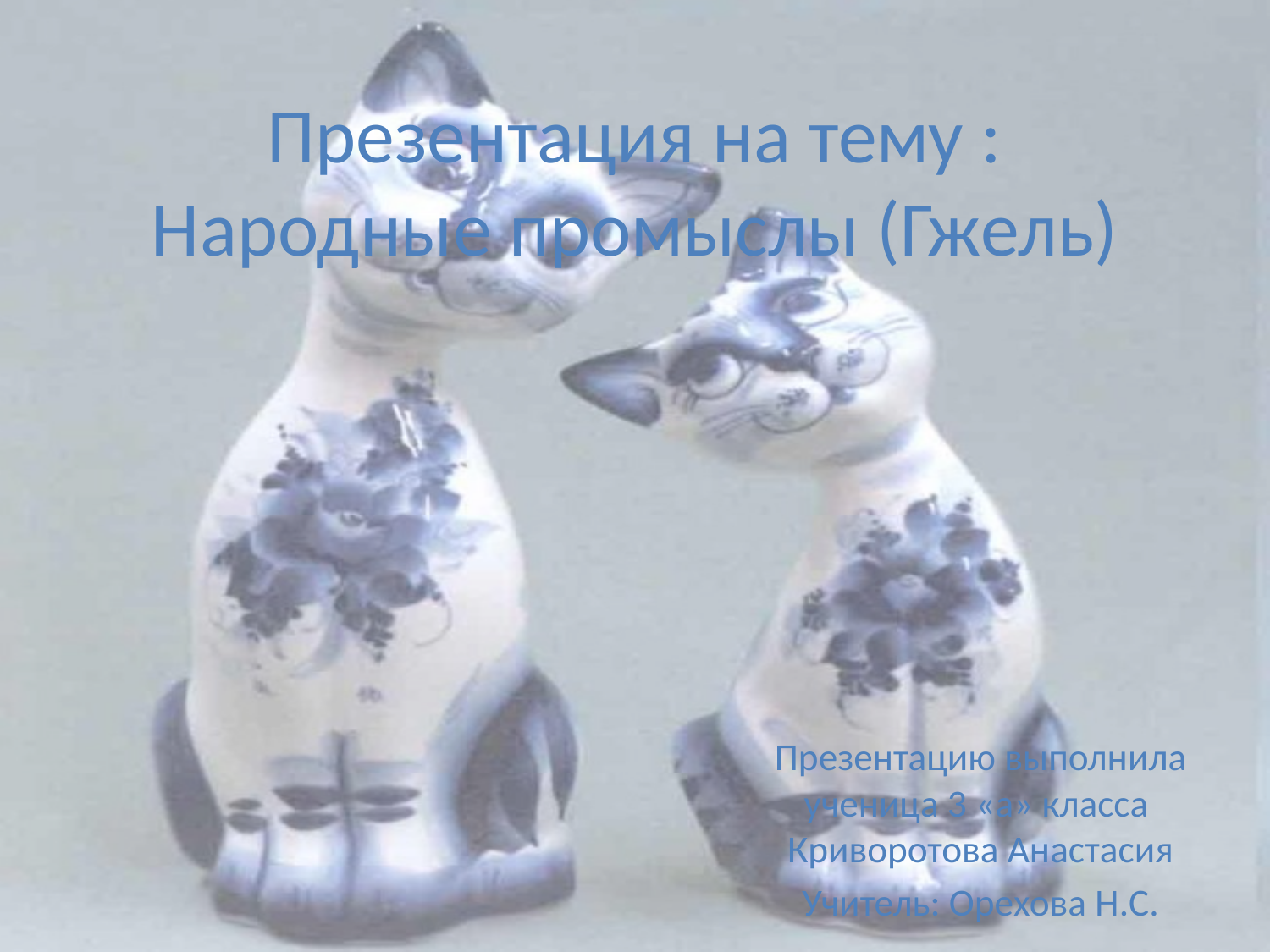

# Презентация на тему : Народные промыслы (Гжель)
Презентацию выполнила ученица 3 «а» класса
Криворотова Анастасия
Учитель: Орехова Н.С.